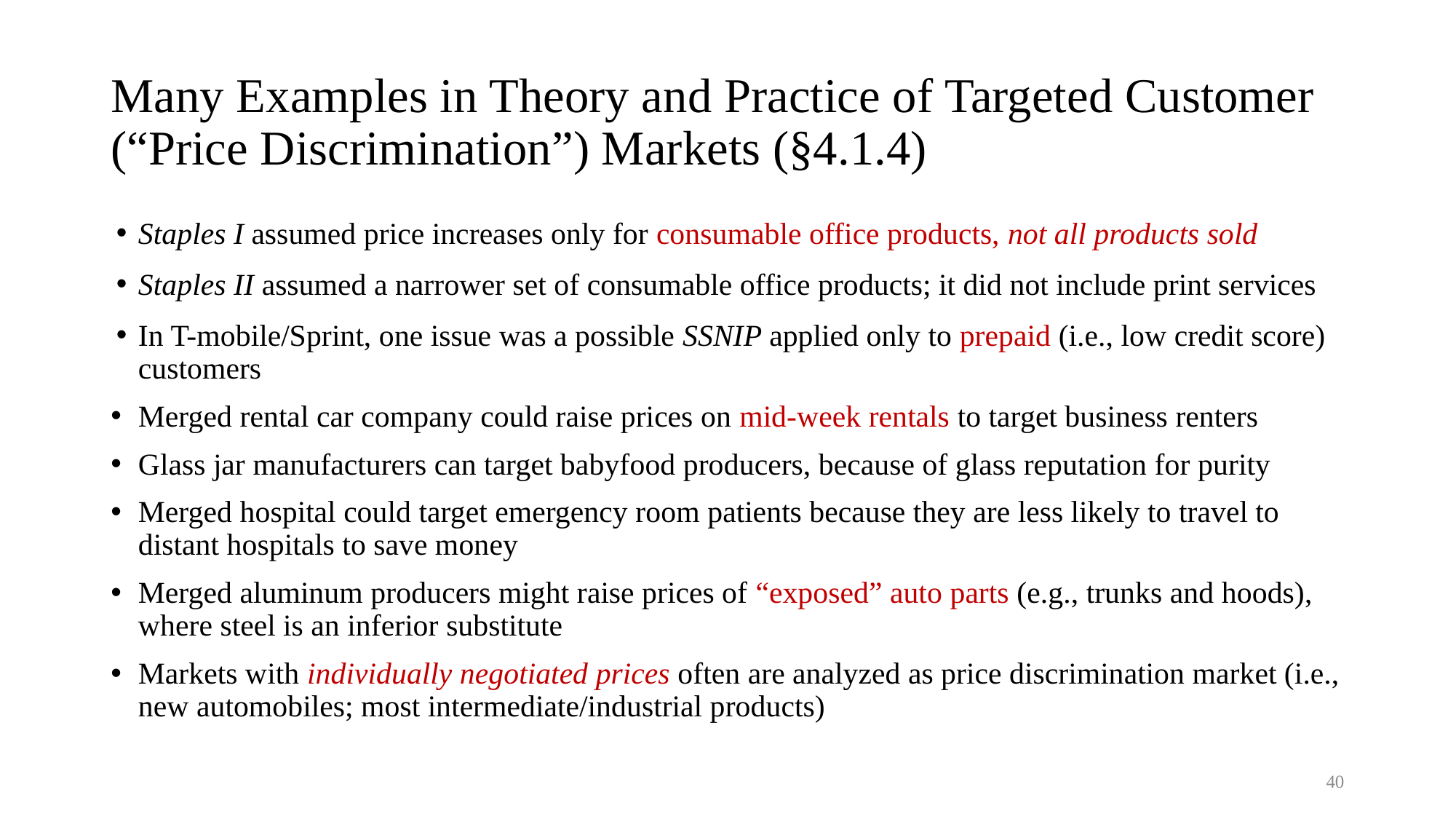

# Many Examples in Theory and Practice of Targeted Customer (“Price Discrimination”) Markets (§4.1.4)
Staples I assumed price increases only for consumable office products, not all products sold
Staples II assumed a narrower set of consumable office products; it did not include print services
In T-mobile/Sprint, one issue was a possible SSNIP applied only to prepaid (i.e., low credit score) customers
Merged rental car company could raise prices on mid-week rentals to target business renters
Glass jar manufacturers can target babyfood producers, because of glass reputation for purity
Merged hospital could target emergency room patients because they are less likely to travel to distant hospitals to save money
Merged aluminum producers might raise prices of “exposed” auto parts (e.g., trunks and hoods), where steel is an inferior substitute
Markets with individually negotiated prices often are analyzed as price discrimination market (i.e., new automobiles; most intermediate/industrial products)
40